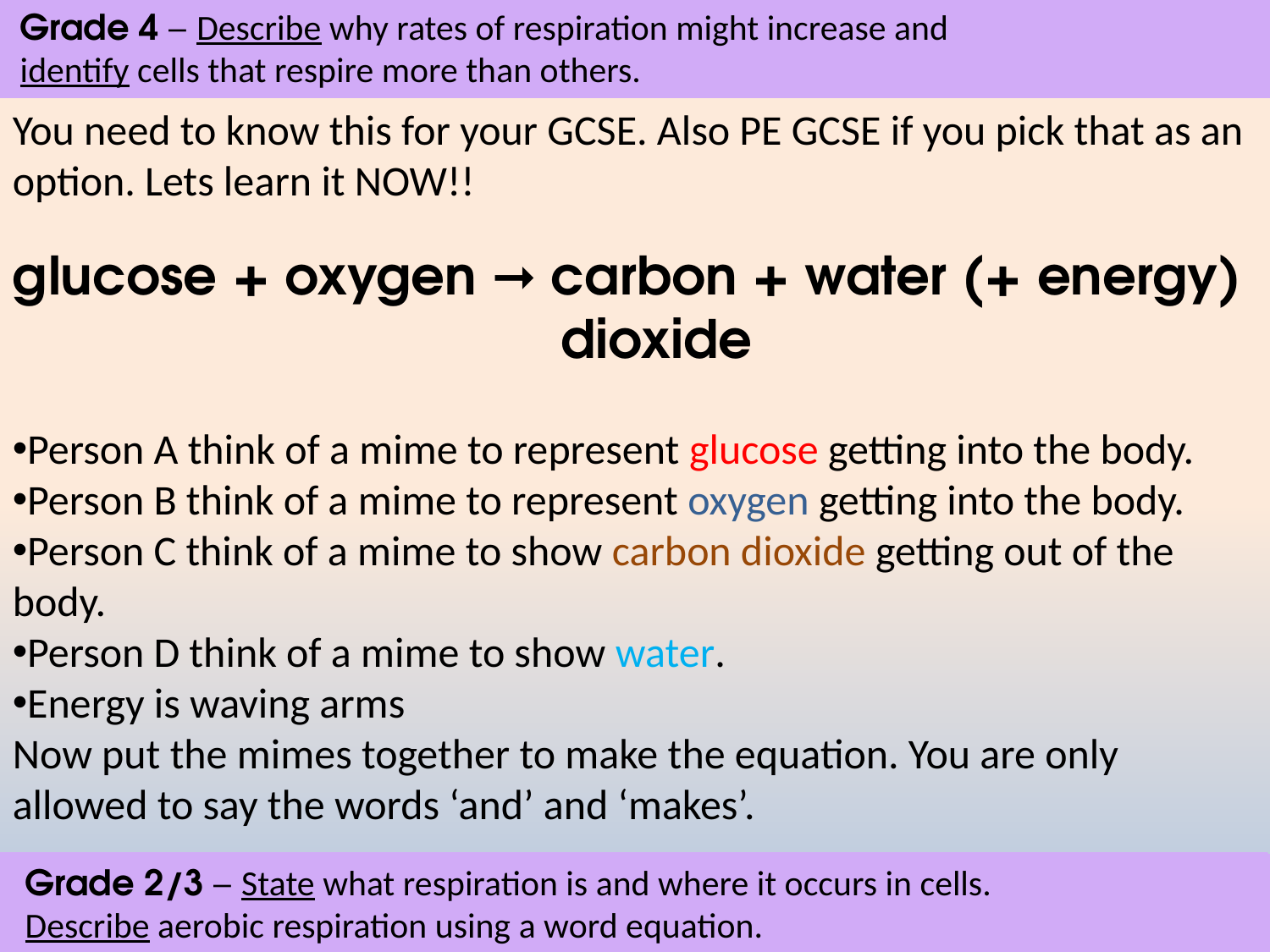

Grade 4 – Describe why rates of respiration might increase and identify cells that respire more than others.

Grade 2/3 – State what respiration is and where it occurs in cells.
Describe aerobic respiration using a word equation.

ASPIRE – Describe why rates of respiration might increase and identify cells that respire more than others.

You need to know this for your GCSE. Also PE GCSE if you pick that as an option. Lets learn it NOW!!

glucose + oxygen ➞ carbon + water (+ energy)
                                     dioxide
Person A think of a mime to represent glucose getting into the body.
Person B think of a mime to represent oxygen getting into the body.
Person C think of a mime to show carbon dioxide getting out of the body.
Person D think of a mime to show water.
Energy is waving arms
Now put the mimes together to make the equation. You are only allowed to say the words ‘and’ and ‘makes’.

CHALLENGE – State what respiration is and where it occurs in cells.
Describe aerobic respiration using a word equation.